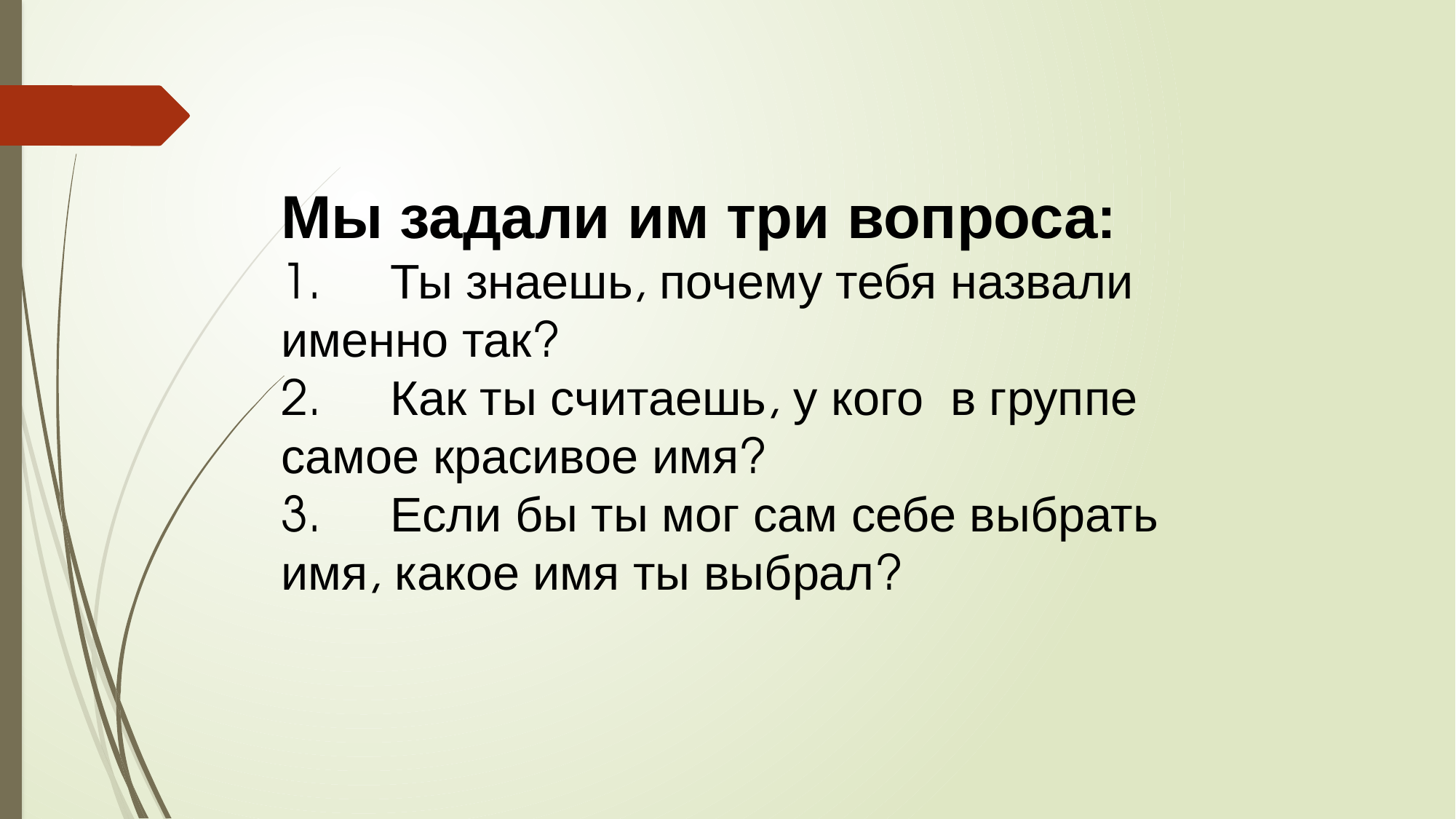

Мы задали им три вопроса:
1.	Ты знаешь, почему тебя назвали именно так?
2.	Как ты считаешь, у кого  в группе самое красивое имя?
3.	Если бы ты мог сам себе выбрать имя, какое имя ты выбрал?